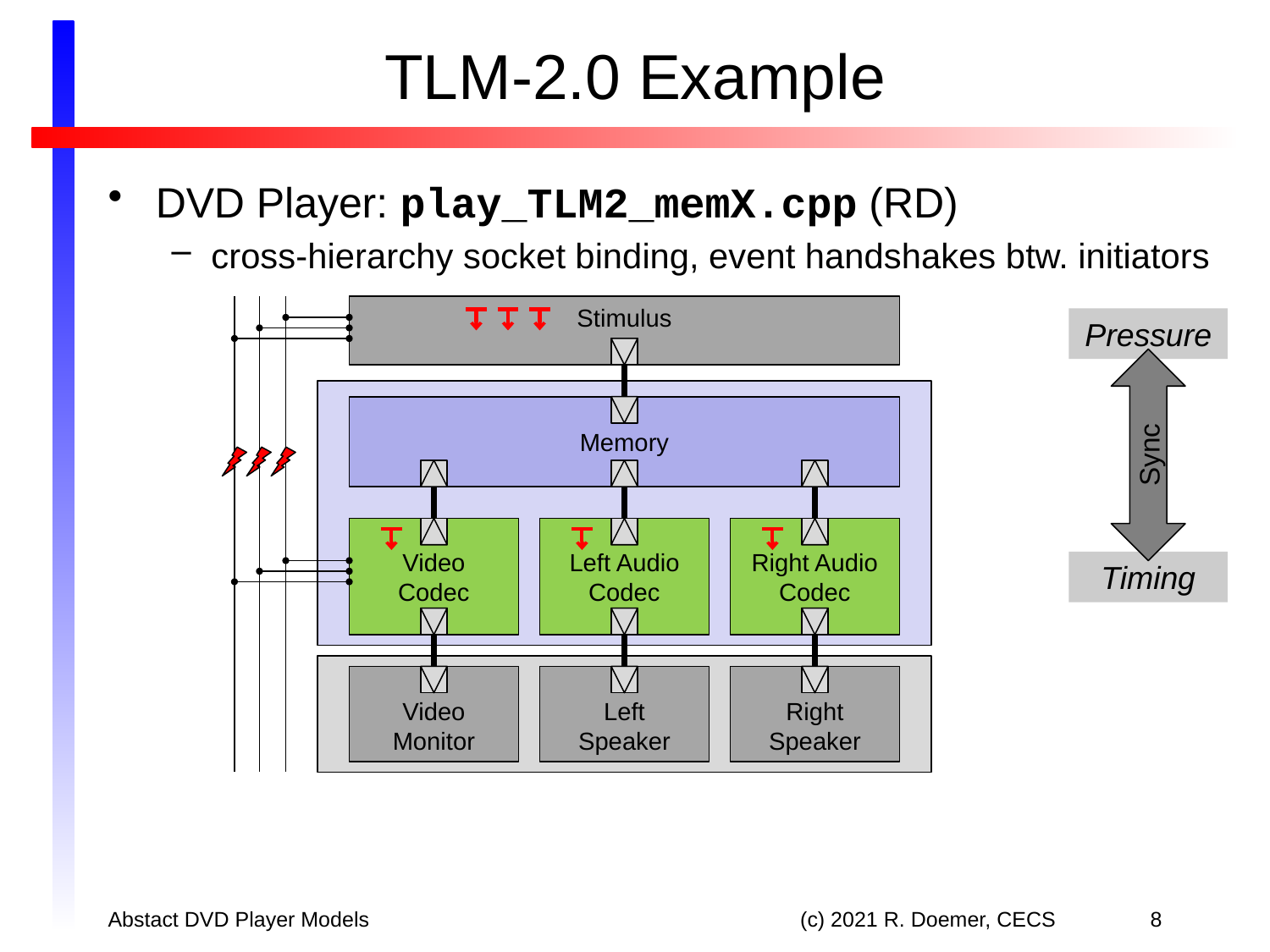

# TLM-2.0 Example
DVD Player: play_TLM2_memX.cpp (RD)
cross-hierarchy socket binding, event handshakes btw. initiators
Stimulus
Pressure

Memory

Sync

Video
Codec

Left Audio
Codec

Right Audio
Codec

Timing

Video
Monitor

Left
Speaker

Right
Speaker

Abstact DVD Player Models
(c) 2021 R. Doemer, CECS
8